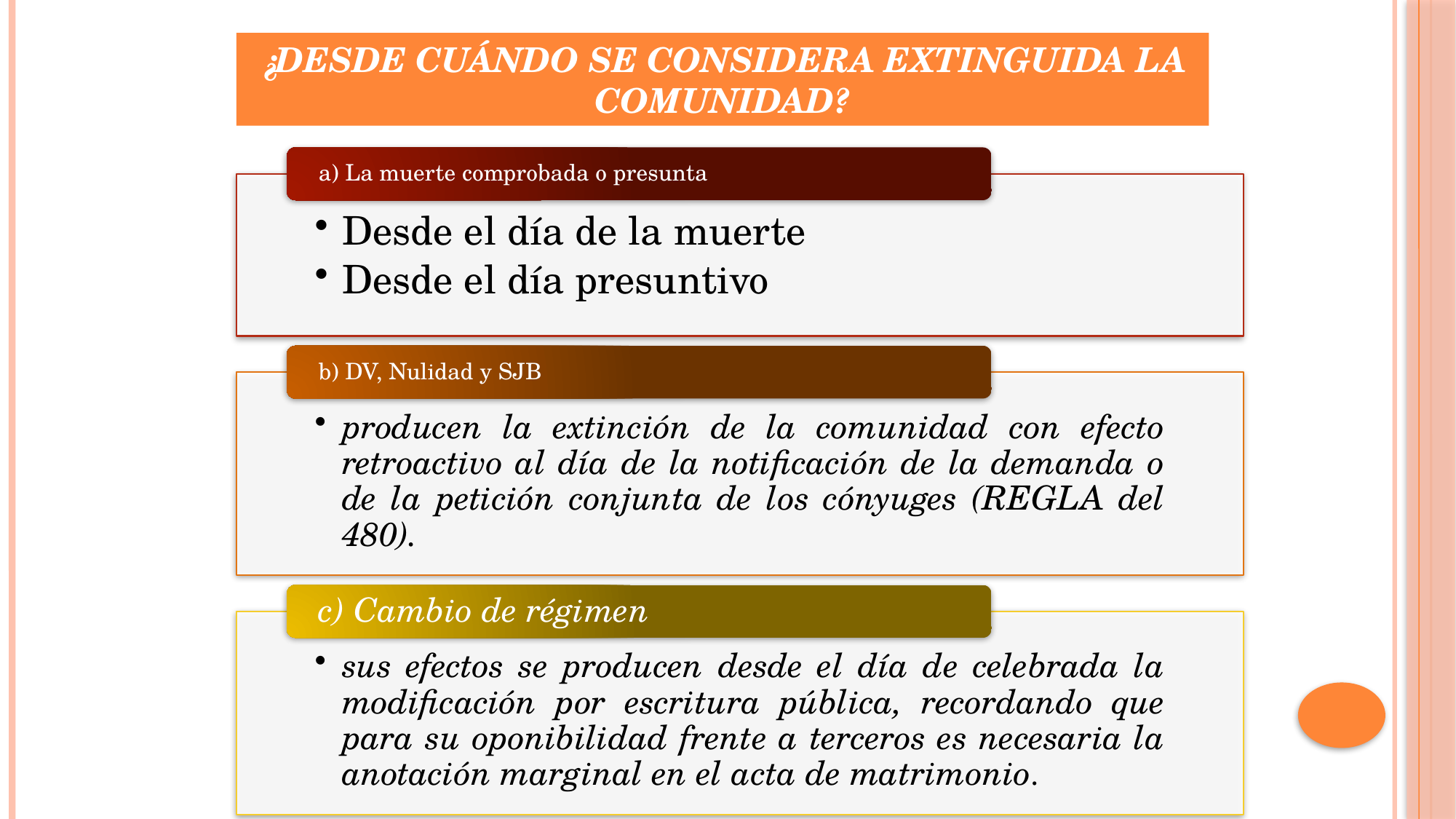

# ¿Desde cuándo se considera extinguida la comunidad?
Desde el día de la muerte
Desde el día presuntivo
a) La muerte comprobada o presunta
producen la extinción de la comunidad con efecto retroactivo al día de la notificación de la demanda o de la petición conjunta de los cónyuges (REGLA del 480).
b) DV, Nulidad y SJB
sus efectos se producen desde el día de celebrada la modificación por escritura pública, recordando que para su oponibilidad frente a terceros es necesaria la anotación marginal en el acta de matrimonio.
c) Cambio de régimen